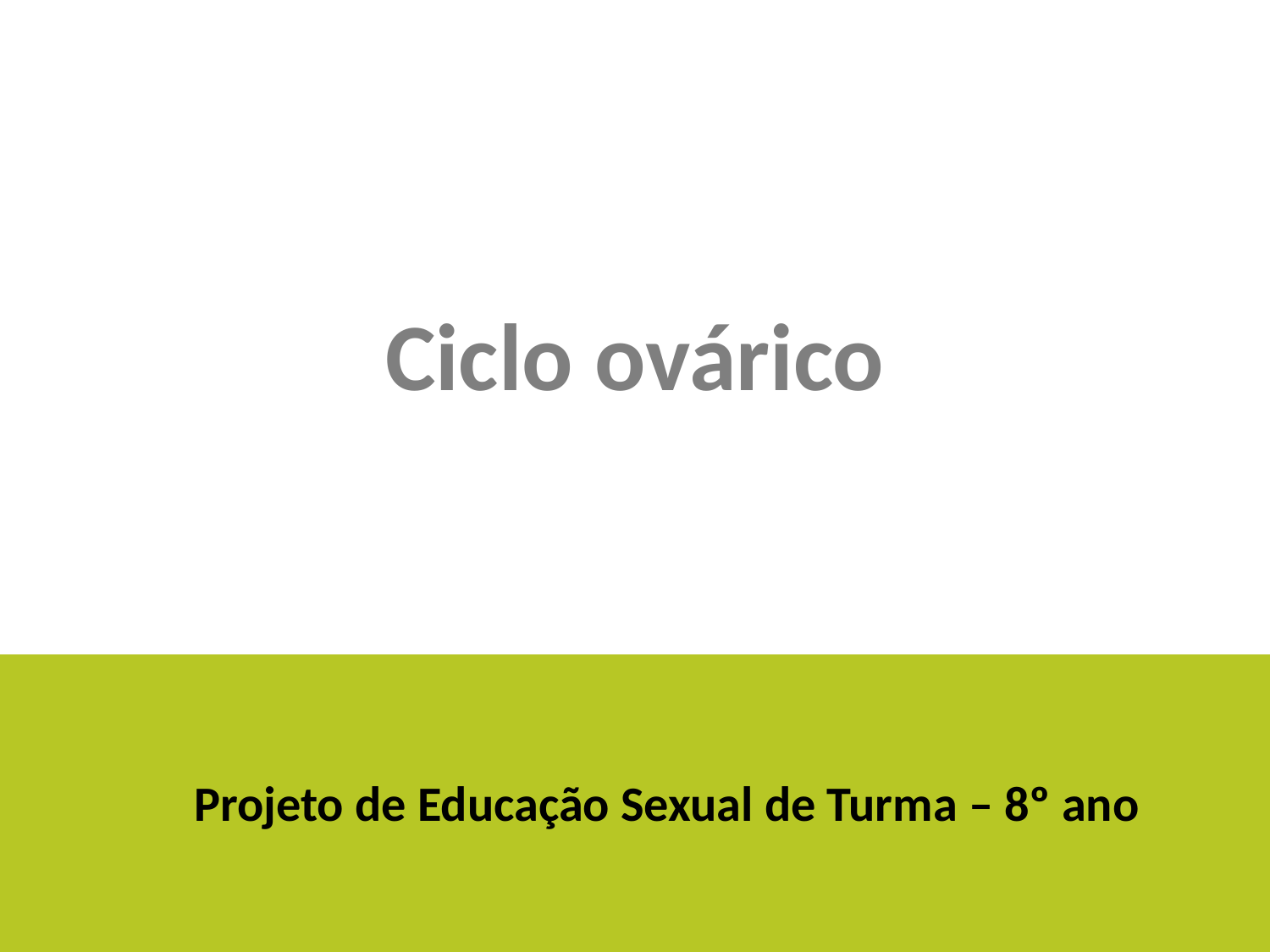

N3

Ciclo ovárico
Projeto de Educação Sexual de Turma – 8º ano